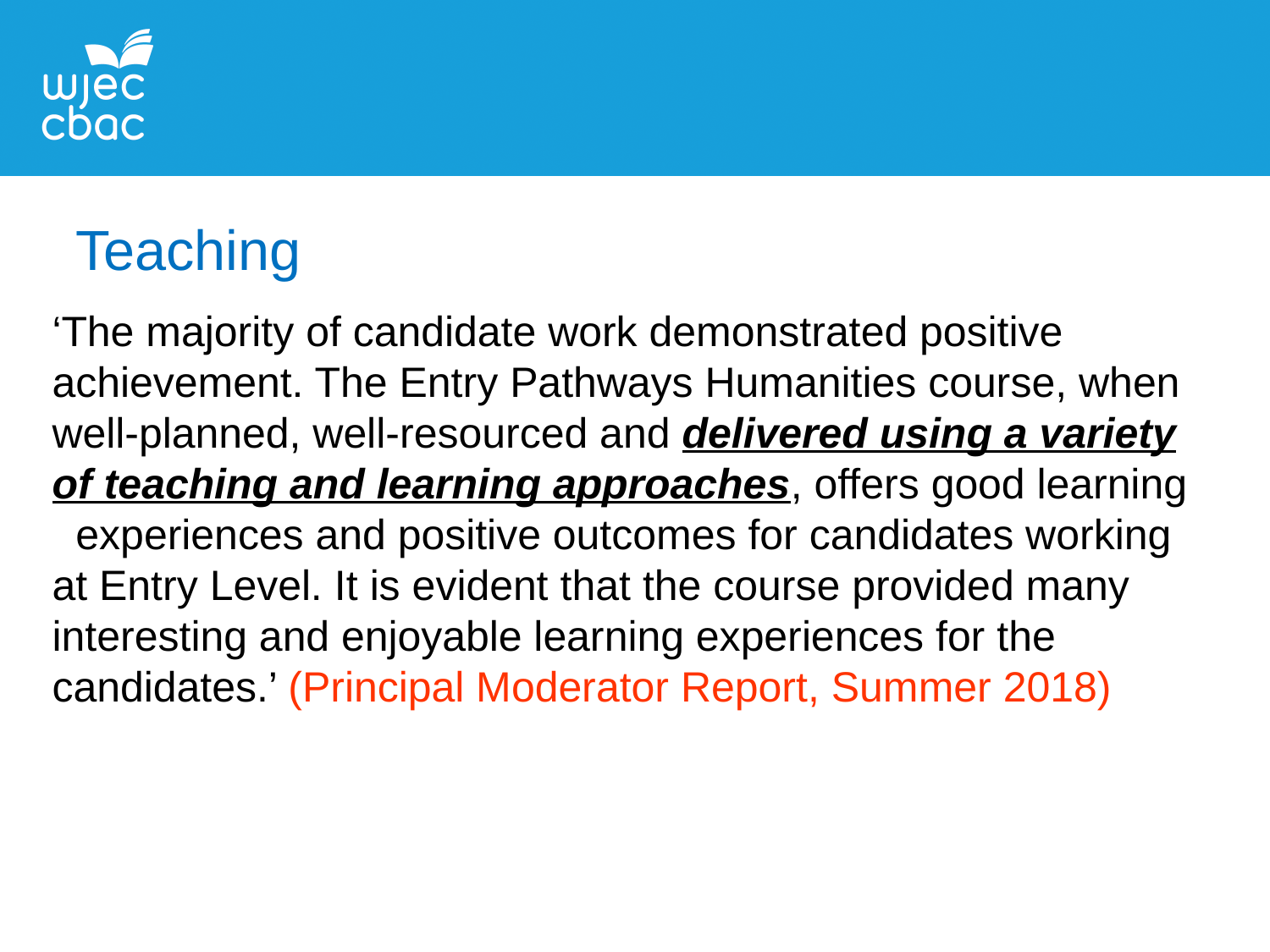

# Teaching
‘The majority of candidate work demonstrated positive achievement. The Entry Pathways Humanities course, when well-planned, well-resourced and delivered using a variety of teaching and learning approaches, offers good learning   experiences and positive outcomes for candidates working at Entry Level. It is evident that the course provided many interesting and enjoyable learning experiences for the candidates.’ (Principal Moderator Report, Summer 2018)